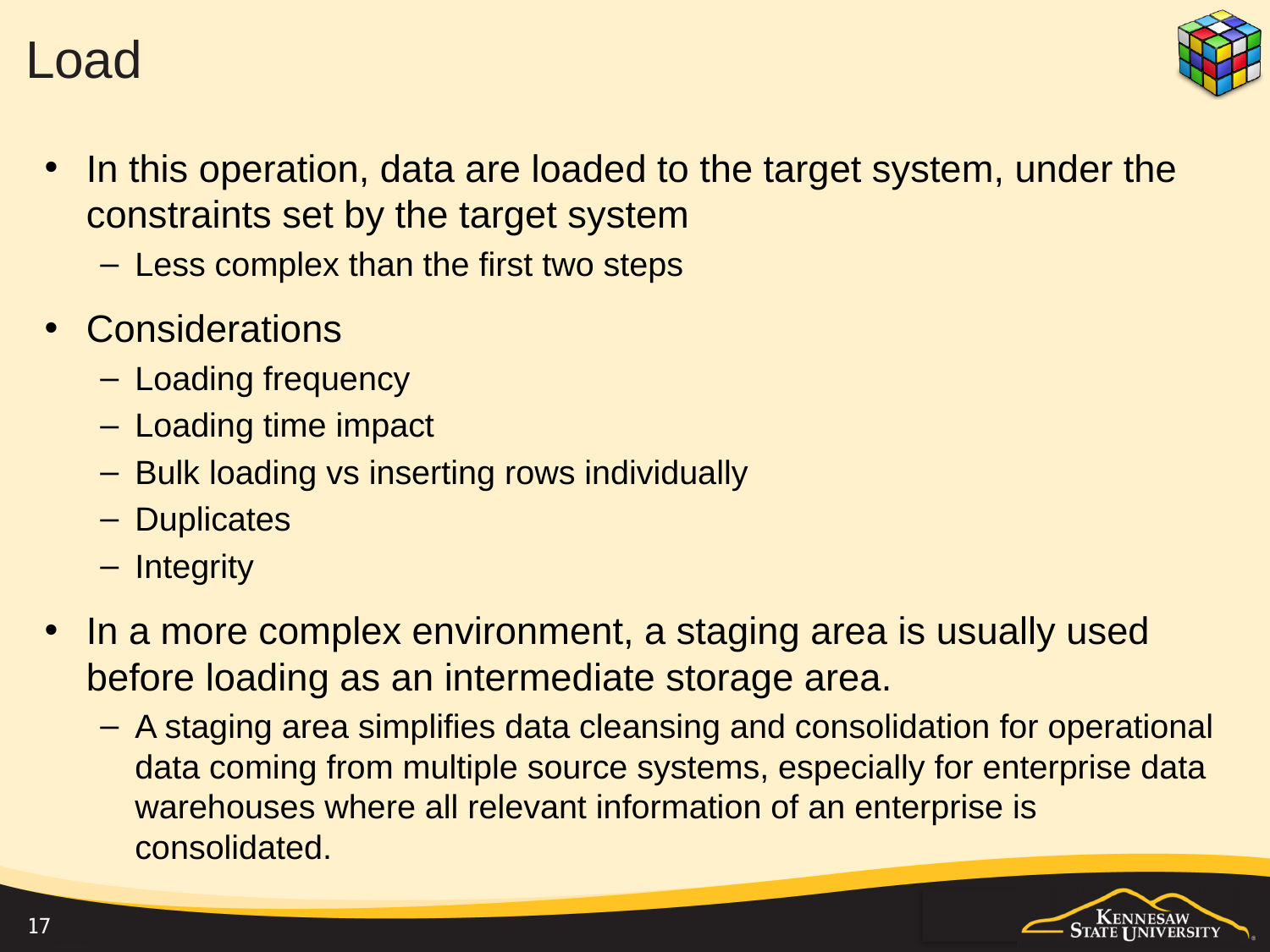

# Load
In this operation, data are loaded to the target system, under the constraints set by the target system
Less complex than the first two steps
Considerations
Loading frequency
Loading time impact
Bulk loading vs inserting rows individually
Duplicates
Integrity
In a more complex environment, a staging area is usually used before loading as an intermediate storage area.
A staging area simplifies data cleansing and consolidation for operational data coming from multiple source systems, especially for enterprise data warehouses where all relevant information of an enterprise is consolidated.
17